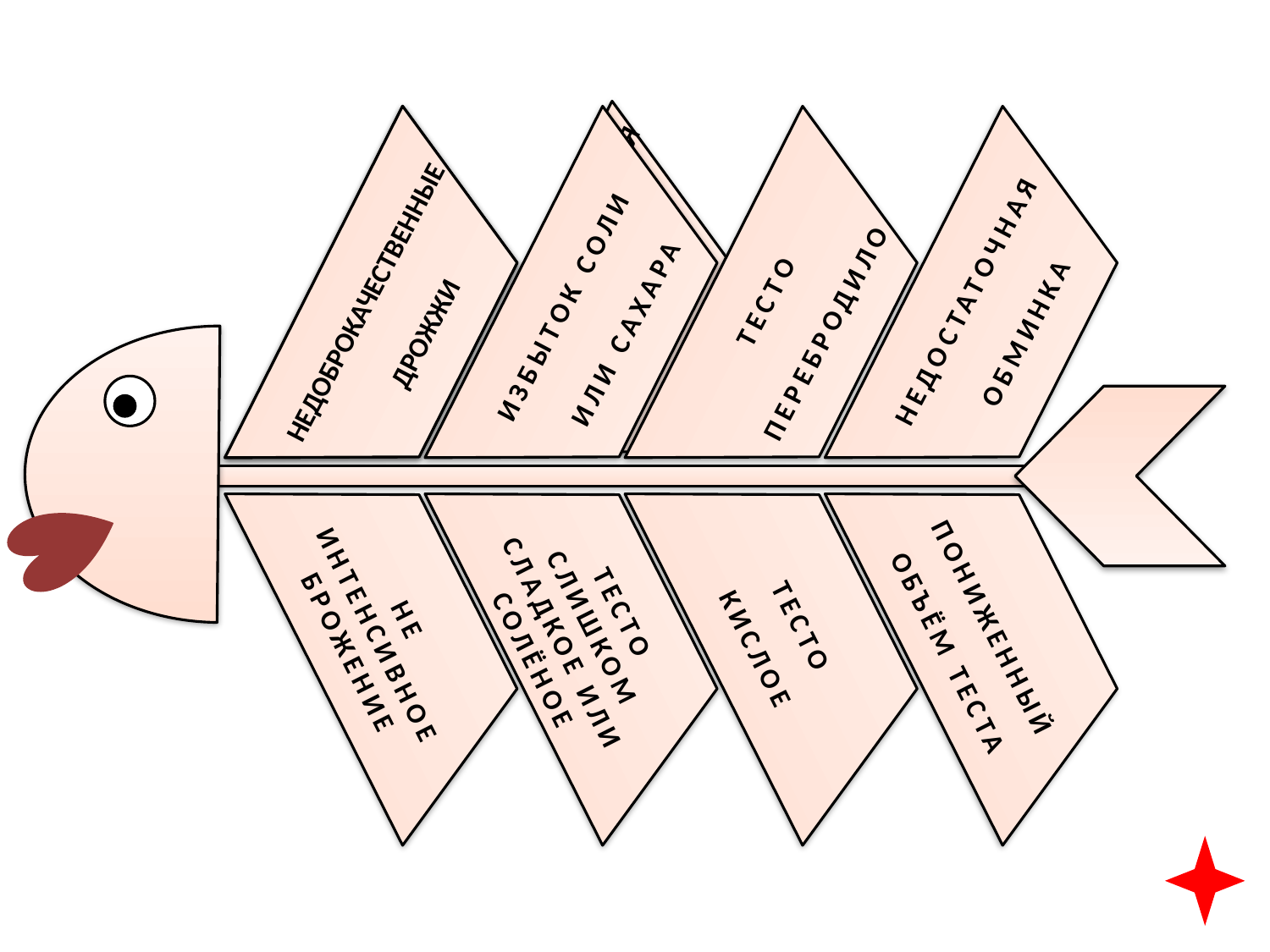

ЗАДЕРЖКА РАЗВИТИЯ
ДРОЖЖЕЙ

НЕДОСТАТОЧНАЯ
ОБМИНКА
ТЕСТО
ПЕРЕБРОДИЛО
НЕДОБРОКАЧЕСТВЕННЫЕ ДРОЖЖИ
ИЗБЫТОК СОЛИ
ИЛИ САХАРА
ПОНИЖЕННАЯ (10o)

ПОВЫШЕННАЯ (55о) to

НЕ ИНТЕНСИВНОЕ БРОЖЕНИЕ
ТЕСТО СЛИШКОМ СЛАДКОЕ ИЛИ СОЛЁНОЕ
ТЕСТО
КИСЛОЕ
ПОНИЖЕННЫЙ ОБЪЁМ ТЕСТА